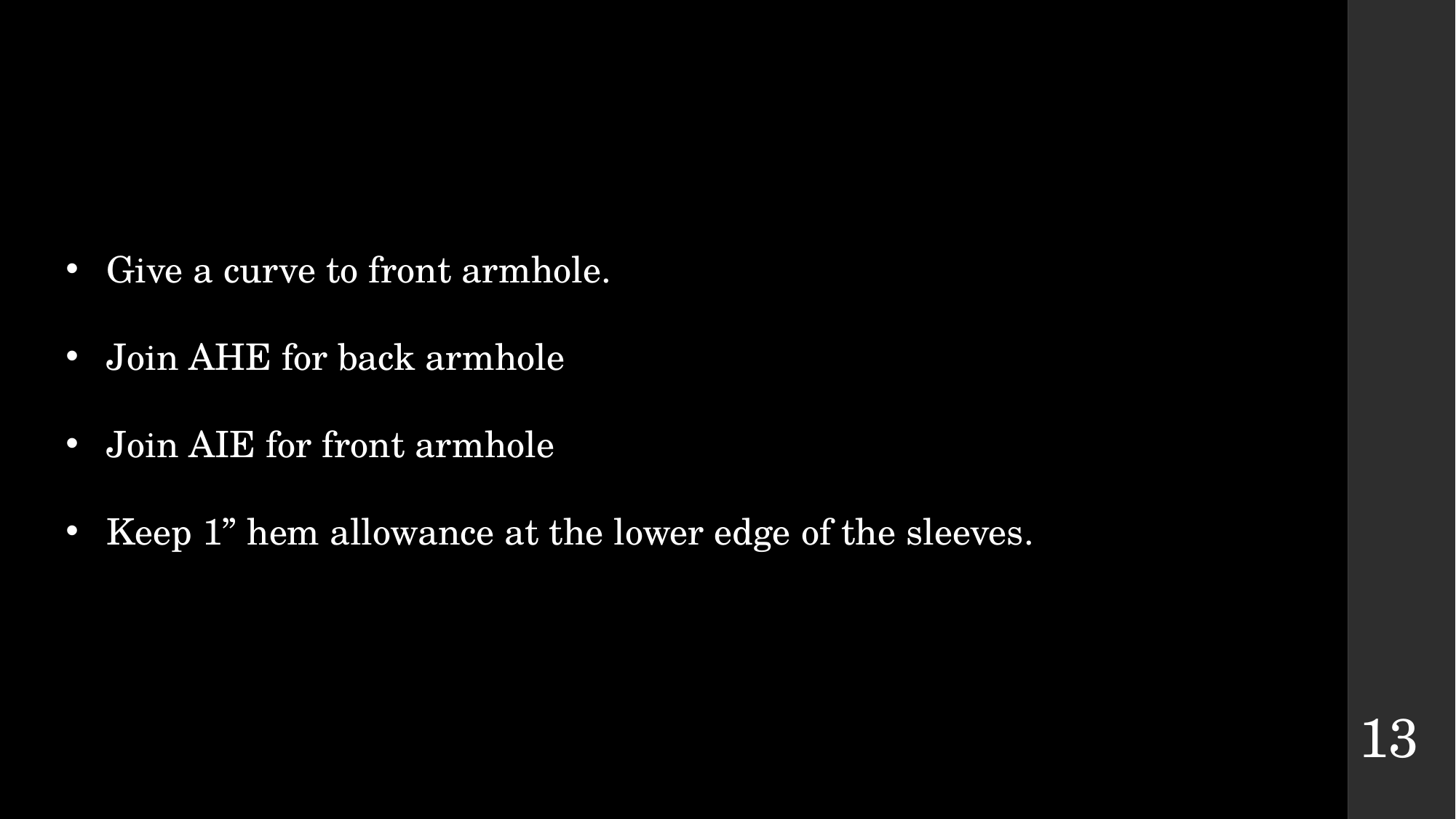

Give a curve to front armhole.

Join AHE for back armhole

Join AIE for front armhole

Keep 1” hem allowance at the lower edge of the sleeves.
13